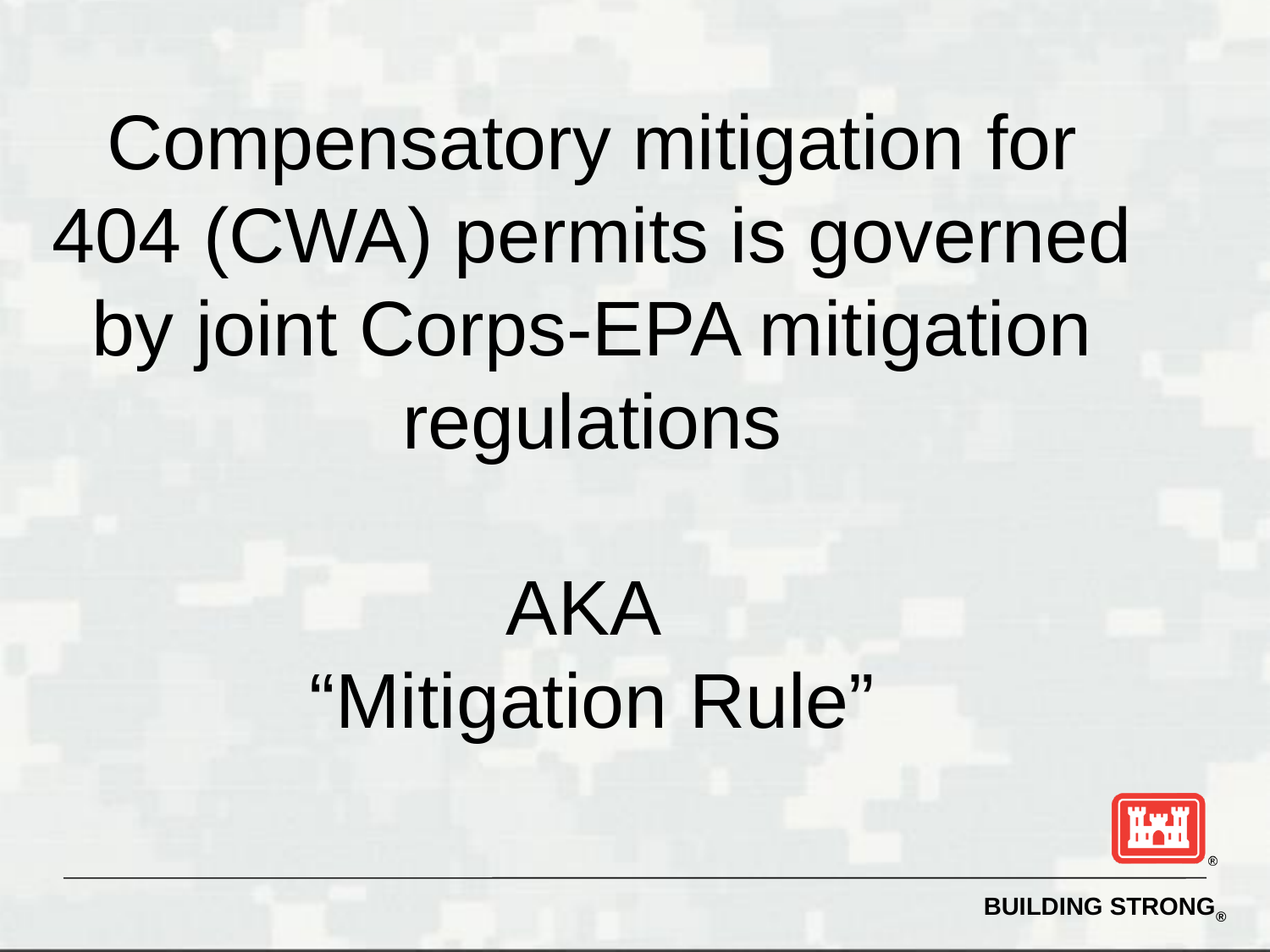

Compensatory mitigation for 404 (CWA) permits is governed by joint Corps-EPA mitigation regulations
AKA
“Mitigation Rule”